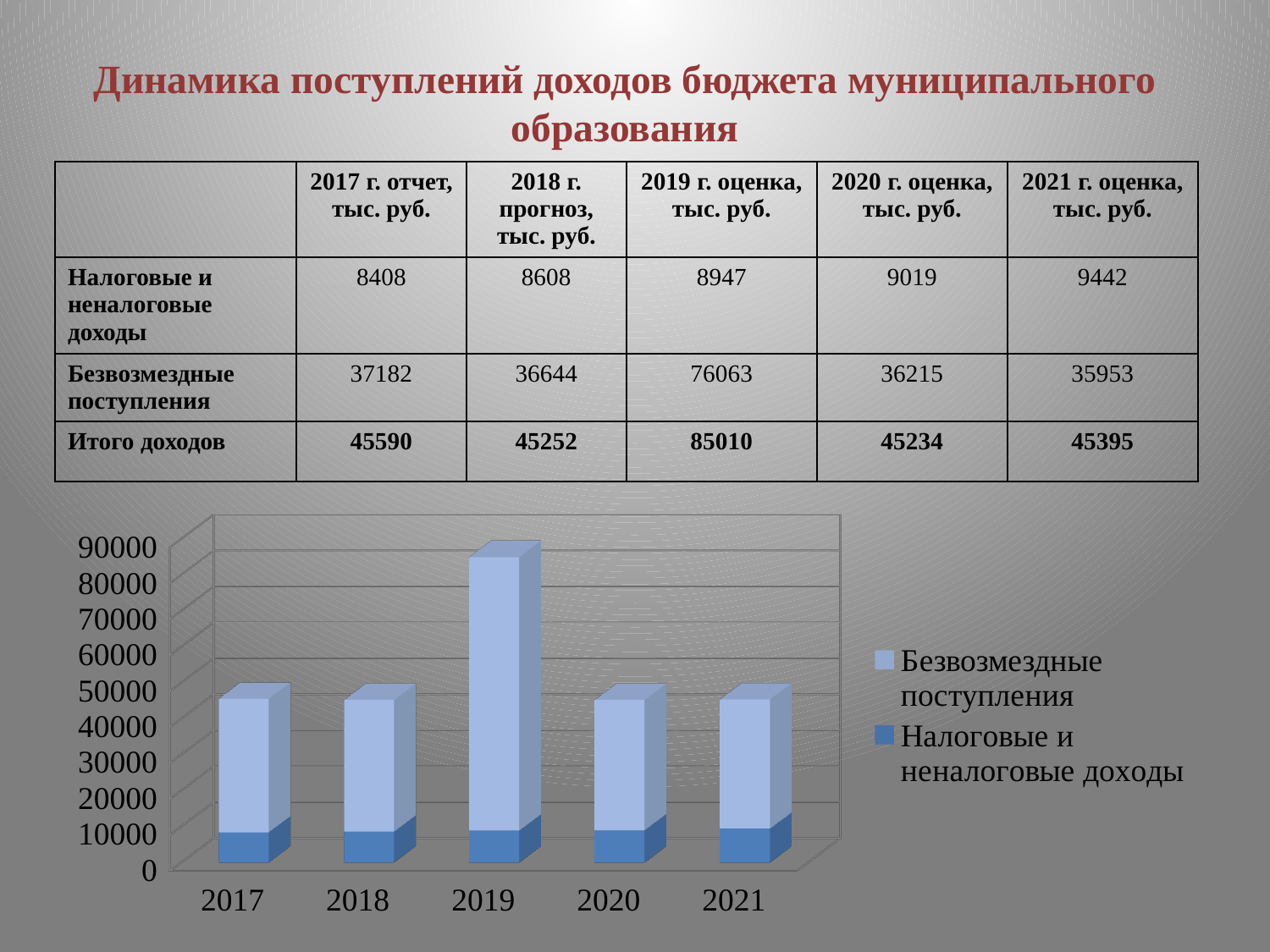

# Динамика поступлений доходов бюджета муниципального образования
|  | 2017 г. отчет, тыс. руб. | 2018 г. прогноз, тыс. руб. | 2019 г. оценка, тыс. руб. | 2020 г. оценка, тыс. руб. | 2021 г. оценка, тыс. руб. |
| --- | --- | --- | --- | --- | --- |
| Налоговые и неналоговые доходы | 8408 | 8608 | 8947 | 9019 | 9442 |
| Безвозмездные поступления | 37182 | 36644 | 76063 | 36215 | 35953 |
| Итого доходов | 45590 | 45252 | 85010 | 45234 | 45395 |

[unsupported chart]